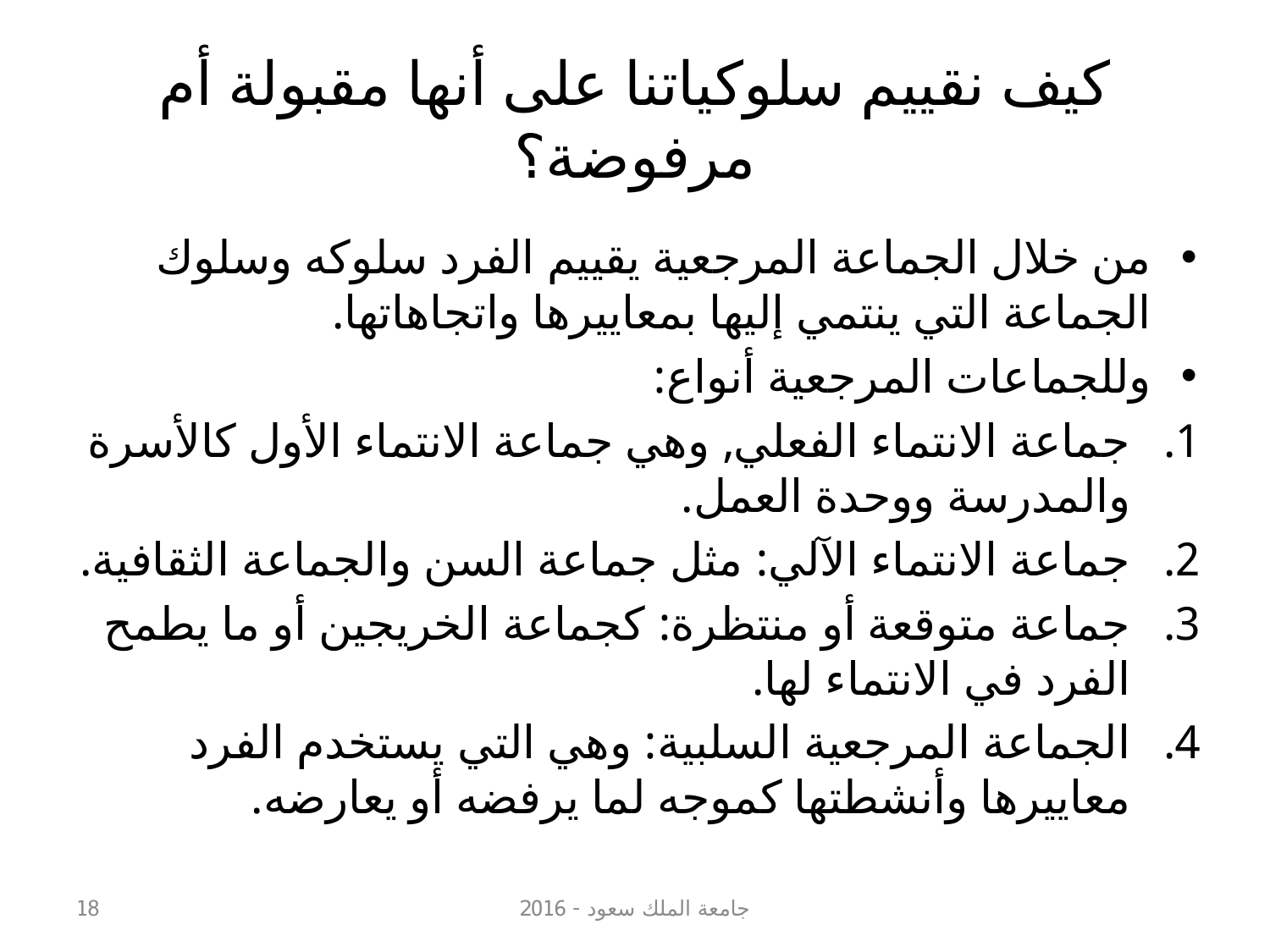

# كيف نقييم سلوكياتنا على أنها مقبولة أم مرفوضة؟
من خلال الجماعة المرجعية يقييم الفرد سلوكه وسلوك الجماعة التي ينتمي إليها بمعاييرها واتجاهاتها.
وللجماعات المرجعية أنواع:
جماعة الانتماء الفعلي, وهي جماعة الانتماء الأول كالأسرة والمدرسة ووحدة العمل.
جماعة الانتماء الآلي: مثل جماعة السن والجماعة الثقافية.
جماعة متوقعة أو منتظرة: كجماعة الخريجين أو ما يطمح الفرد في الانتماء لها.
الجماعة المرجعية السلبية: وهي التي يستخدم الفرد معاييرها وأنشطتها كموجه لما يرفضه أو يعارضه.
18
جامعة الملك سعود - 2016